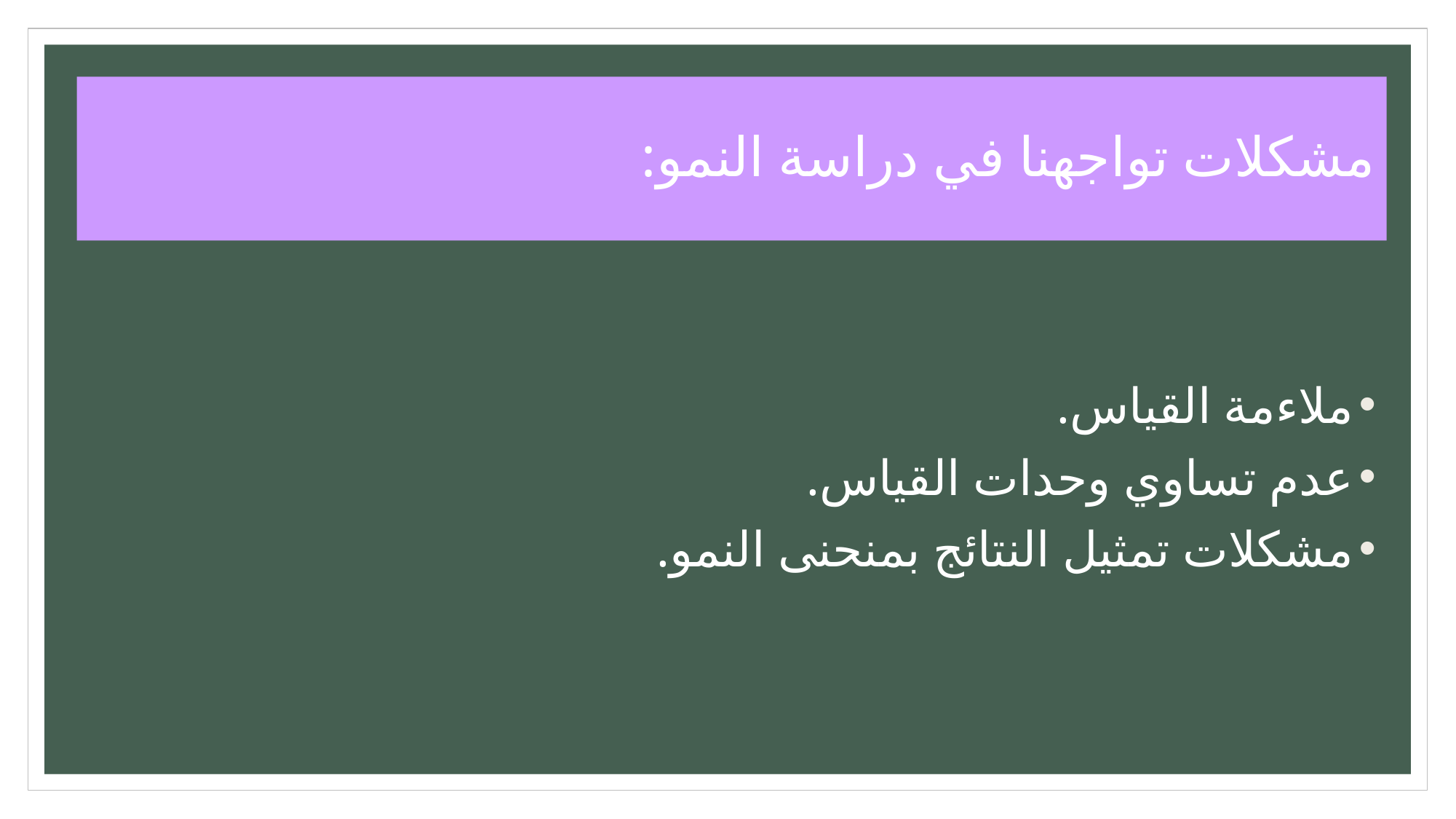

# مشكلات تواجهنا في دراسة النمو:
ملاءمة القياس.
عدم تساوي وحدات القياس.
مشكلات تمثيل النتائج بمنحنى النمو.